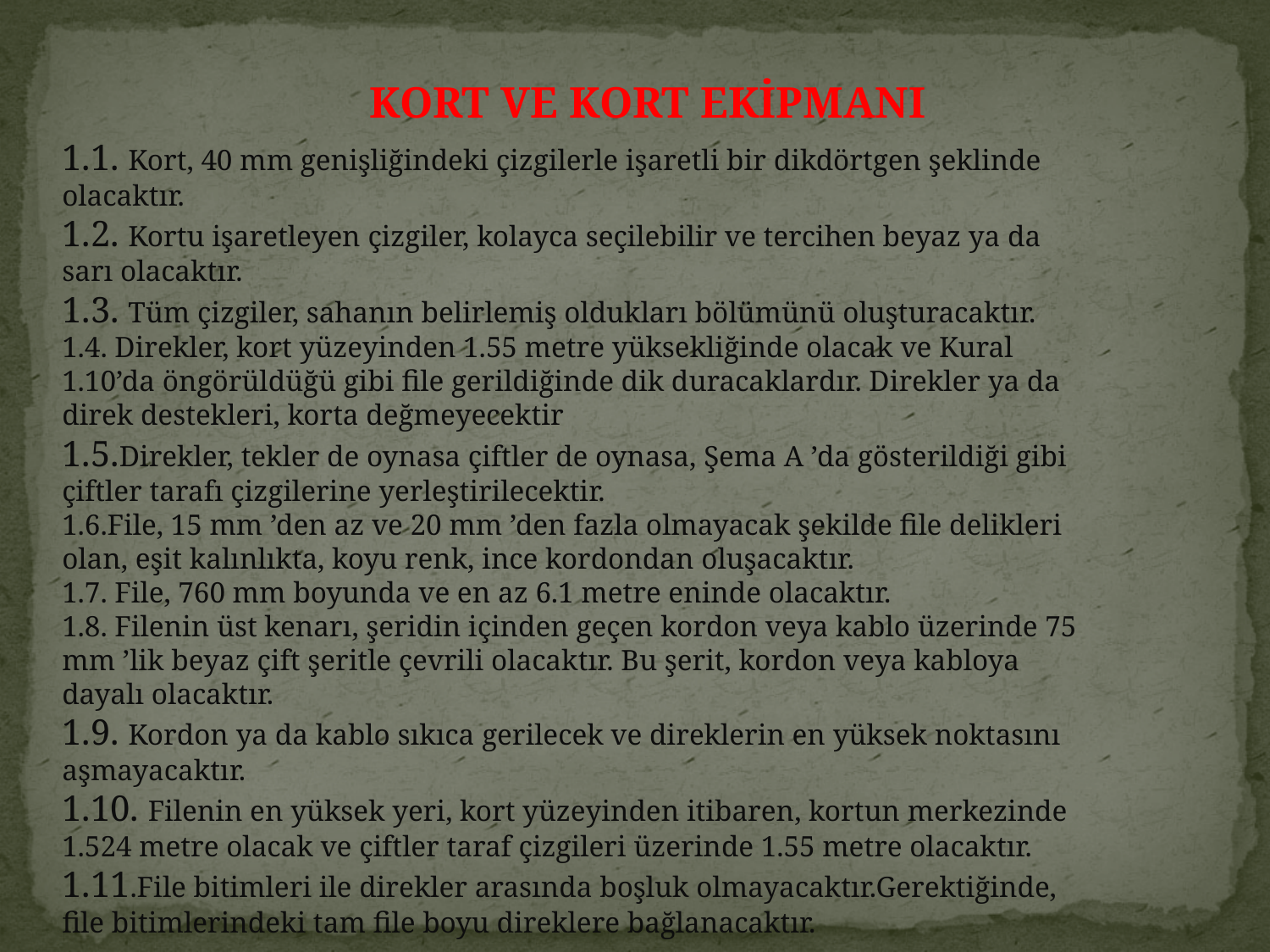

#
 KORT VE KORT EKİPMANI
1.1. Kort, 40 mm genişliğindeki çizgilerle işaretli bir dikdörtgen şeklinde olacaktır.
1.2. Kortu işaretleyen çizgiler, kolayca seçilebilir ve tercihen beyaz ya da sarı olacaktır.
1.3. Tüm çizgiler, sahanın belirlemiş oldukları bölümünü oluşturacaktır.
1.4. Direkler, kort yüzeyinden 1.55 metre yüksekliğinde olacak ve Kural 1.10’da öngörüldüğü gibi file gerildiğinde dik duracaklardır. Direkler ya da direk destekleri, korta değmeyecektir
1.5.Direkler, tekler de oynasa çiftler de oynasa, Şema A ’da gösterildiği gibi çiftler tarafı çizgilerine yerleştirilecektir.
1.6.File, 15 mm ’den az ve 20 mm ’den fazla olmayacak şekilde file delikleri olan, eşit kalınlıkta, koyu renk, ince kordondan oluşacaktır.
1.7. File, 760 mm boyunda ve en az 6.1 metre eninde olacaktır.
1.8. Filenin üst kenarı, şeridin içinden geçen kordon veya kablo üzerinde 75 mm ’lik beyaz çift şeritle çevrili olacaktır. Bu şerit, kordon veya kabloya dayalı olacaktır.
1.9. Kordon ya da kablo sıkıca gerilecek ve direklerin en yüksek noktasını aşmayacaktır.
1.10. Filenin en yüksek yeri, kort yüzeyinden itibaren, kortun merkezinde 1.524 metre olacak ve çiftler taraf çizgileri üzerinde 1.55 metre olacaktır.
1.11.File bitimleri ile direkler arasında boşluk olmayacaktır.Gerektiğinde, file bitimlerindeki tam file boyu direklere bağlanacaktır.